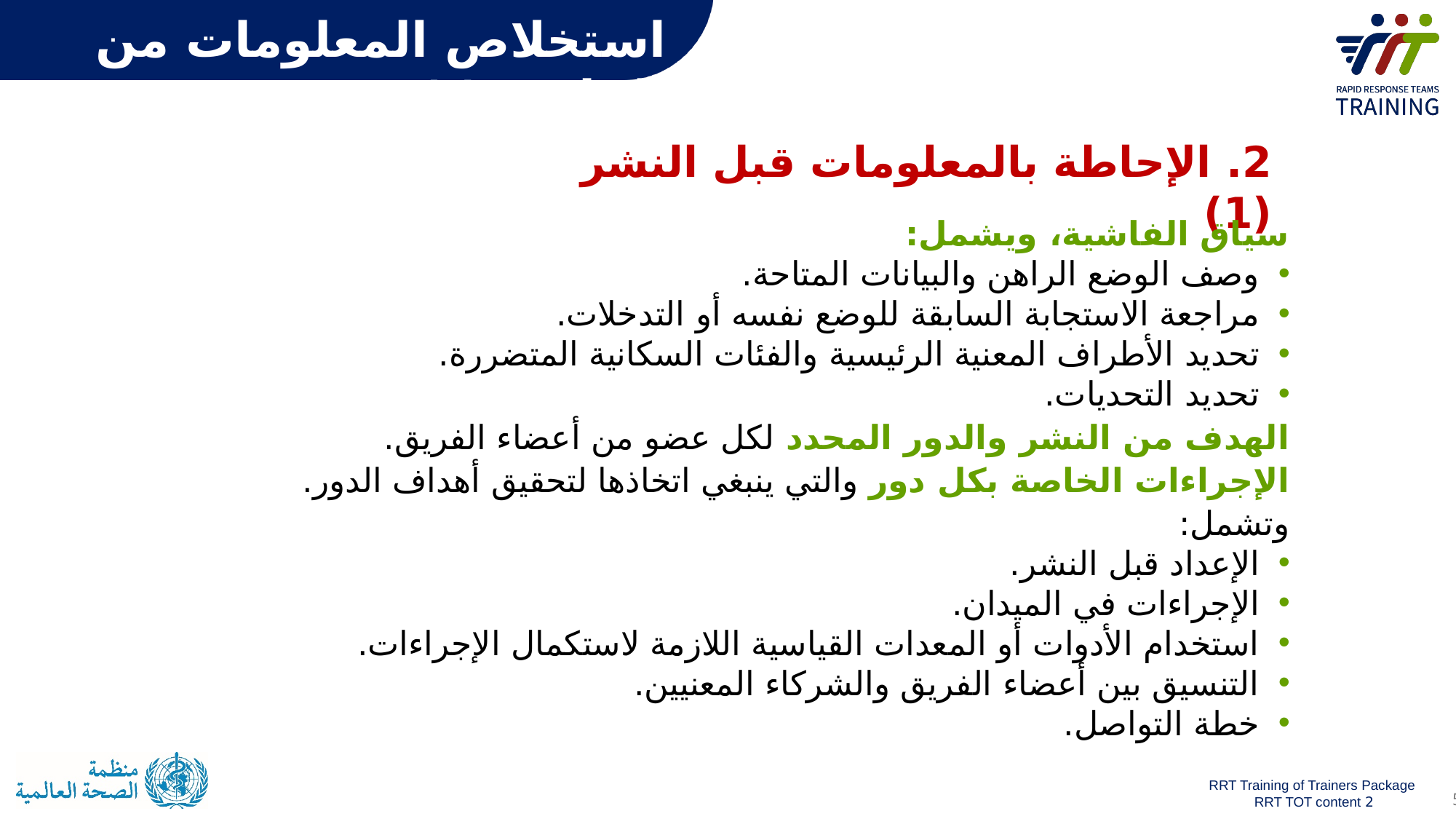

استخلاص المعلومات من الجلسة C1 (2)
2. الإحاطة بالمعلومات قبل النشر (1)
سياق الفاشية، ويشمل:
وصف الوضع الراهن والبيانات المتاحة.
مراجعة الاستجابة السابقة للوضع نفسه أو التدخلات.
تحديد الأطراف المعنية الرئيسية والفئات السكانية المتضررة.
تحديد التحديات.
الهدف من النشر والدور المحدد لكل عضو من أعضاء الفريق.
الإجراءات الخاصة بكل دور والتي ينبغي اتخاذها لتحقيق أهداف الدور.
وتشمل:
الإعداد قبل النشر.
الإجراءات في الميدان.
استخدام الأدوات أو المعدات القياسية اللازمة لاستكمال الإجراءات.
التنسيق بين أعضاء الفريق والشركاء المعنيين.
خطة التواصل.